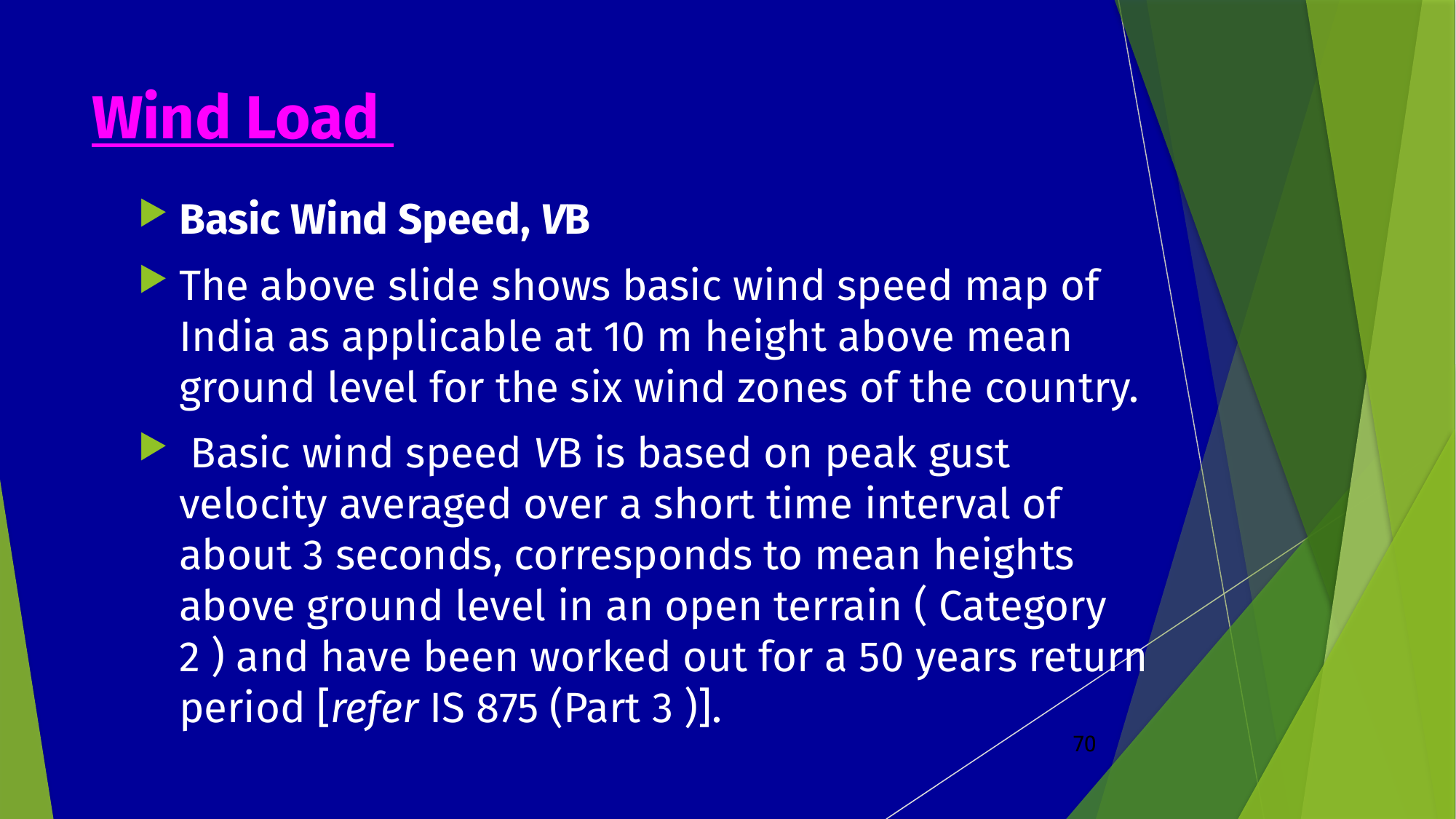

# Wind Load
Basic Wind Speed, VB
The above slide shows basic wind speed map of India as applicable at 10 m height above mean ground level for the six wind zones of the country.
 Basic wind speed VB is based on peak gust velocity averaged over a short time interval of about 3 seconds, corresponds to mean heights above ground level in an open terrain ( Category 2 ) and have been worked out for a 50 years return period [refer IS 875 (Part 3 )].

70